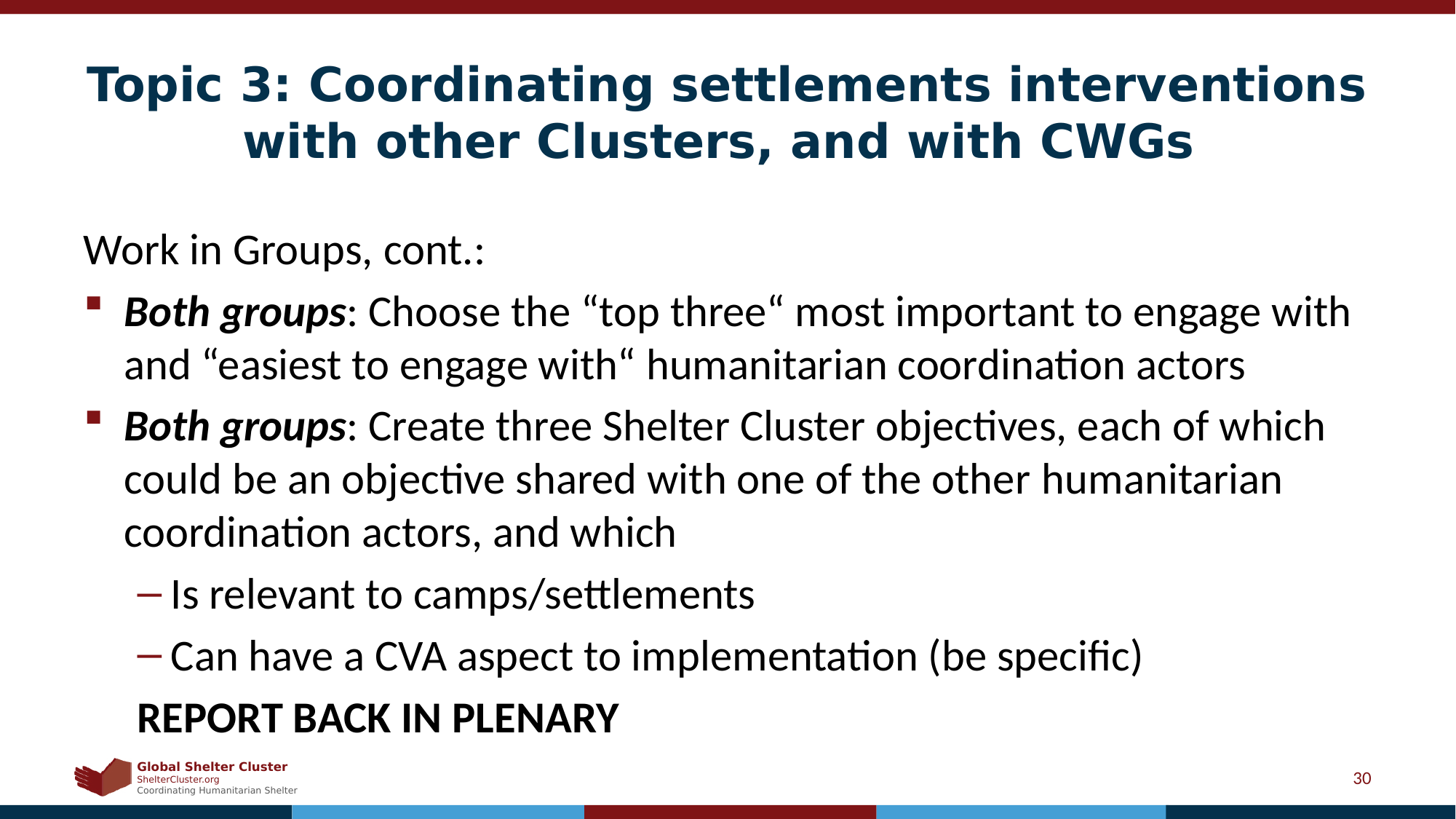

# Topic 3: Coordinating settlements interventions with other Clusters, and with CWGs
Work in Groups, cont.:
Both groups: Choose the “top three“ most important to engage with and “easiest to engage with“ humanitarian coordination actors
Both groups: Create three Shelter Cluster objectives, each of which could be an objective shared with one of the other humanitarian coordination actors, and which
Is relevant to camps/settlements
Can have a CVA aspect to implementation (be specific)
REPORT BACK IN PLENARY

30